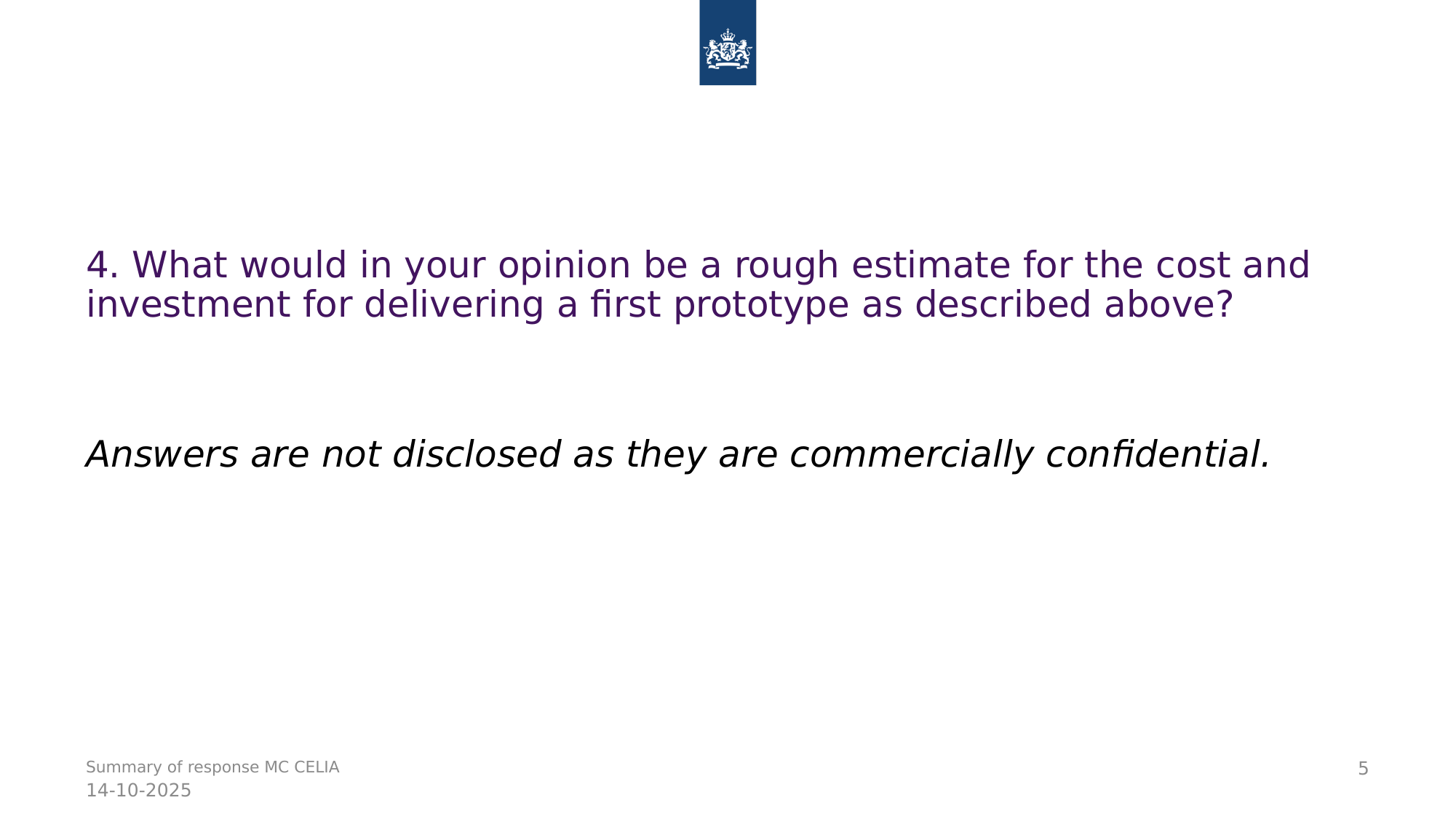

# 4. What would in your opinion be a rough estimate for the cost and investment for delivering a first prototype as described above?
Answers are not disclosed as they are commercially confidential.
5
Summary of response MC CELIA
14-10-2025